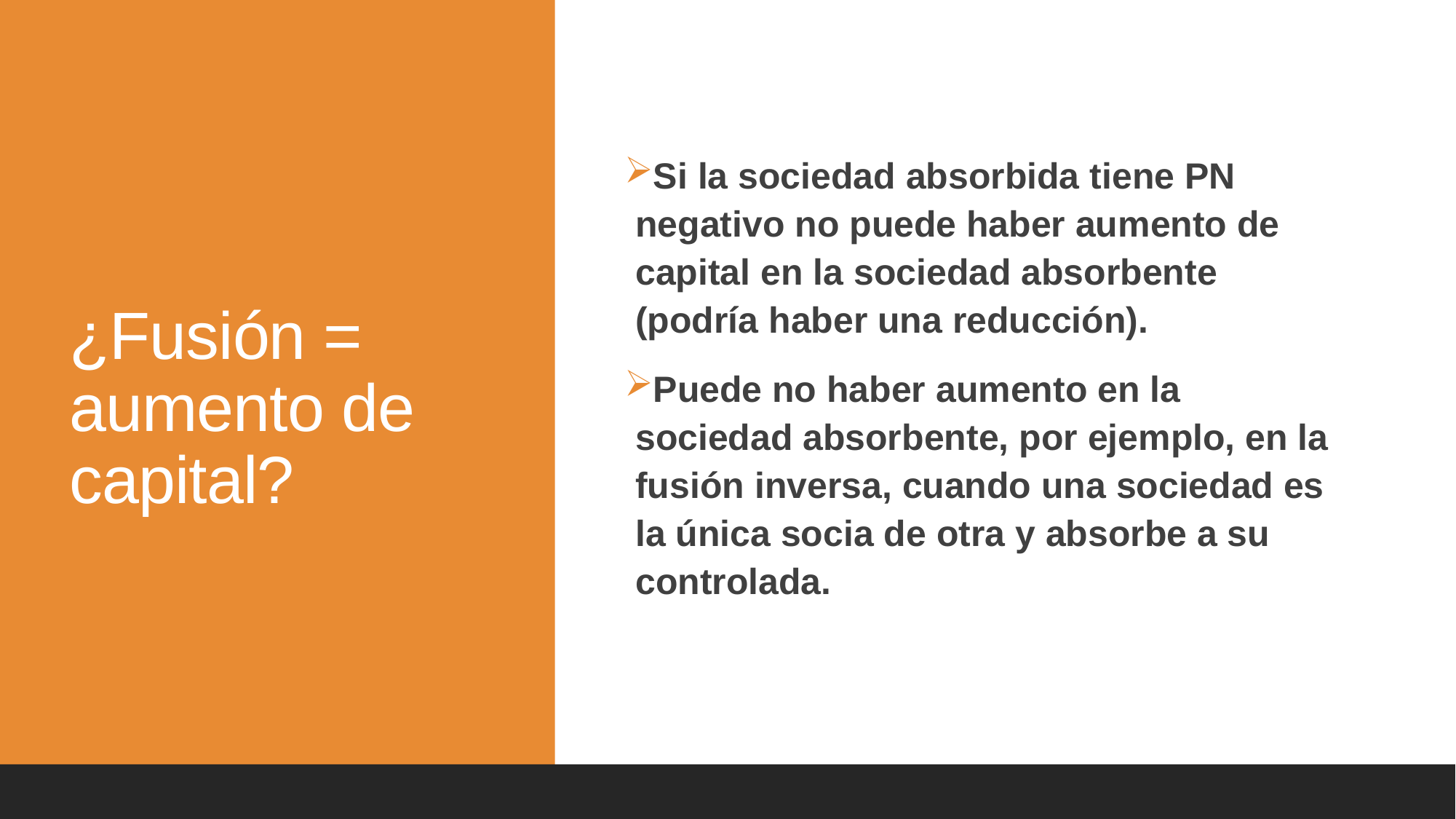

# ¿Fusión = aumento de capital?
Si la sociedad absorbida tiene PN negativo no puede haber aumento de capital en la sociedad absorbente (podría haber una reducción).
Puede no haber aumento en la sociedad absorbente, por ejemplo, en la fusión inversa, cuando una sociedad es la única socia de otra y absorbe a su controlada.